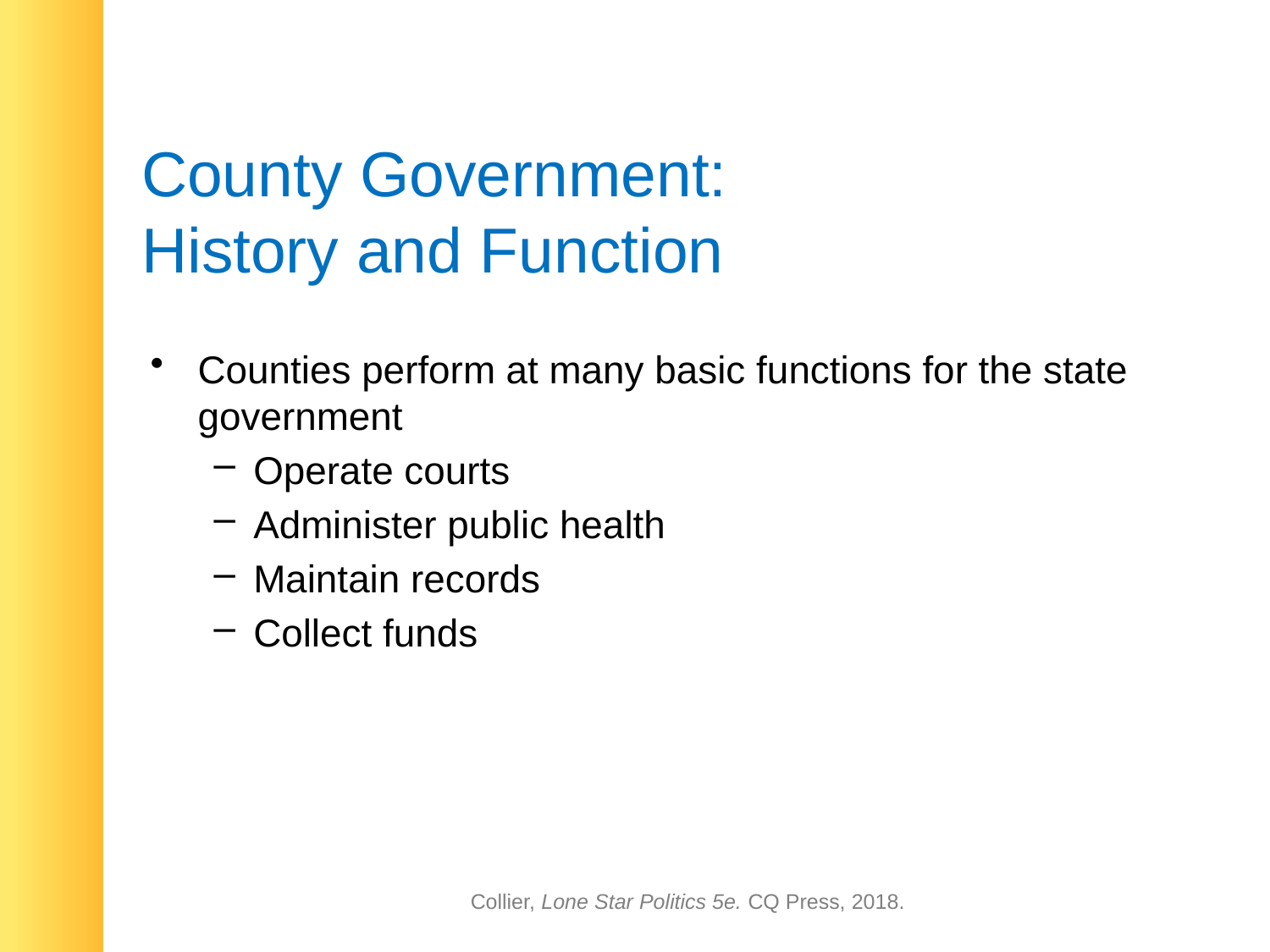

# County Government: History and Function
Counties perform at many basic functions for the state government
Operate courts
Administer public health
Maintain records
Collect funds
Collier, Lone Star Politics 5e. CQ Press, 2018.